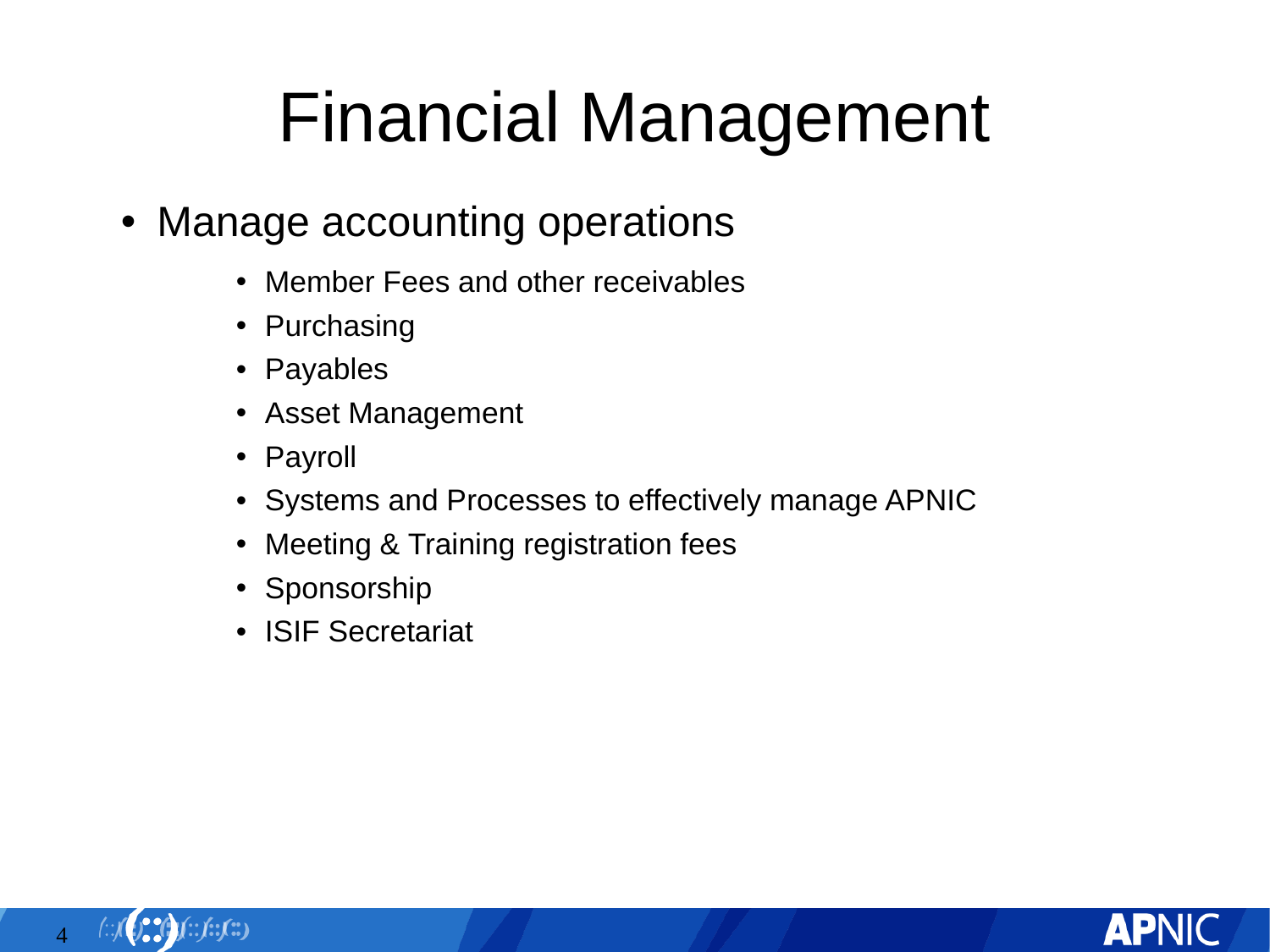

# Financial Management
Manage accounting operations
Member Fees and other receivables
Purchasing
Payables
Asset Management
Payroll
Systems and Processes to effectively manage APNIC
Meeting & Training registration fees
Sponsorship
ISIF Secretariat

4